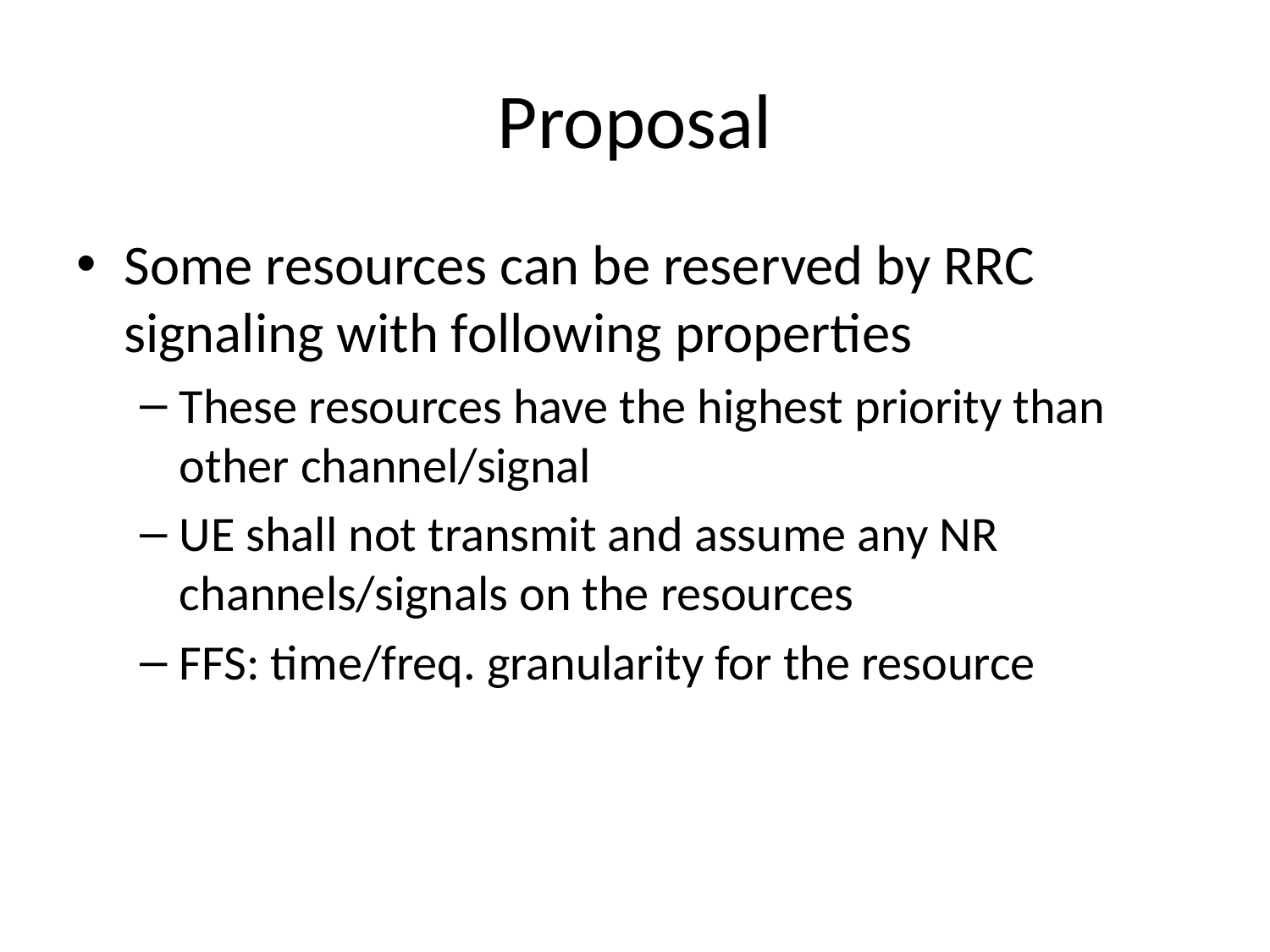

# Proposal
Some resources can be reserved by RRC signaling with following properties
These resources have the highest priority than other channel/signal
UE shall not transmit and assume any NR channels/signals on the resources
FFS: time/freq. granularity for the resource